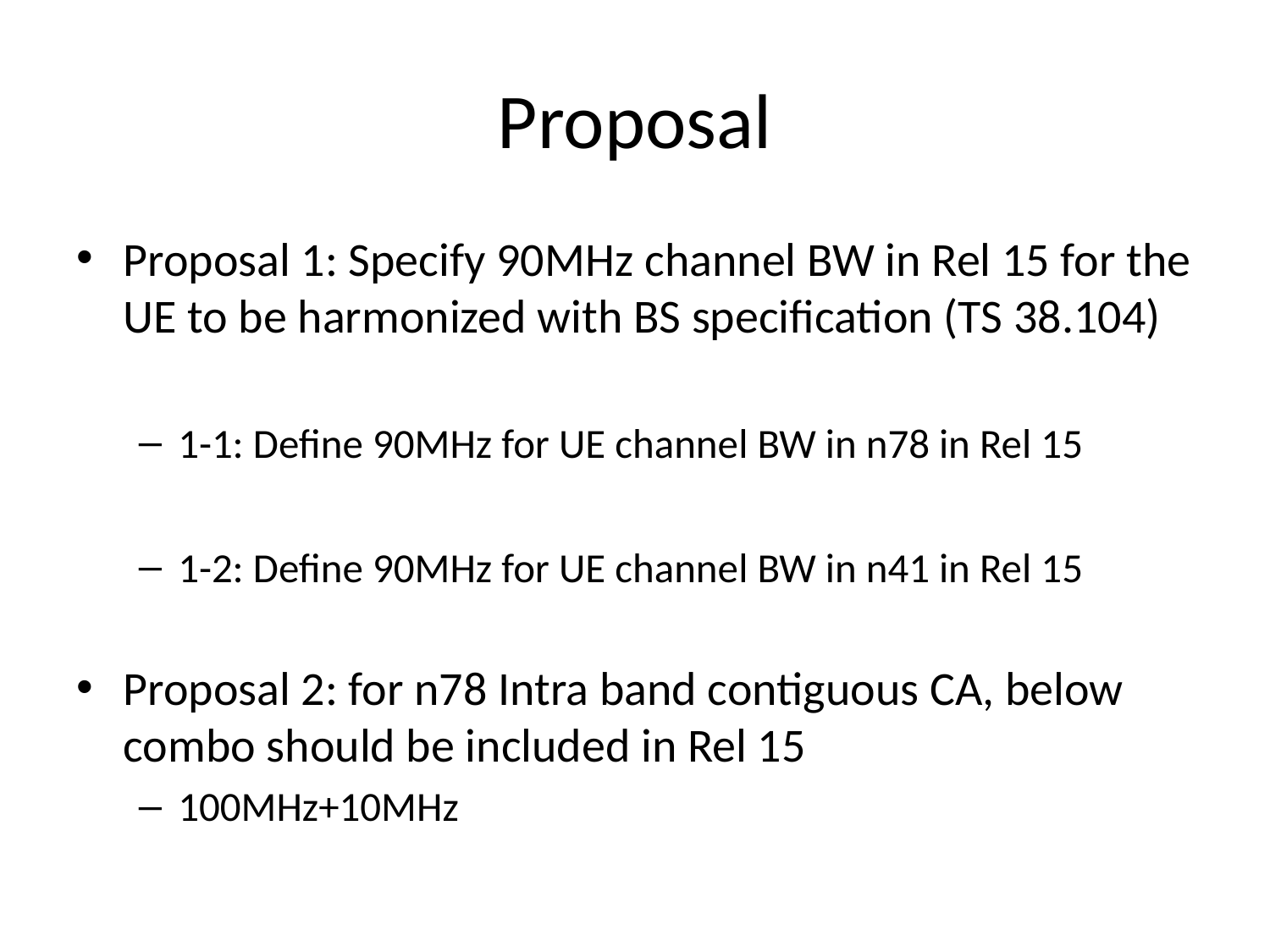

# Proposal
Proposal 1: Specify 90MHz channel BW in Rel 15 for the UE to be harmonized with BS specification (TS 38.104)

1-1: Define 90MHz for UE channel BW in n78 in Rel 15

1-2: Define 90MHz for UE channel BW in n41 in Rel 15

Proposal 2: for n78 Intra band contiguous CA, below combo should be included in Rel 15
100MHz+10MHz